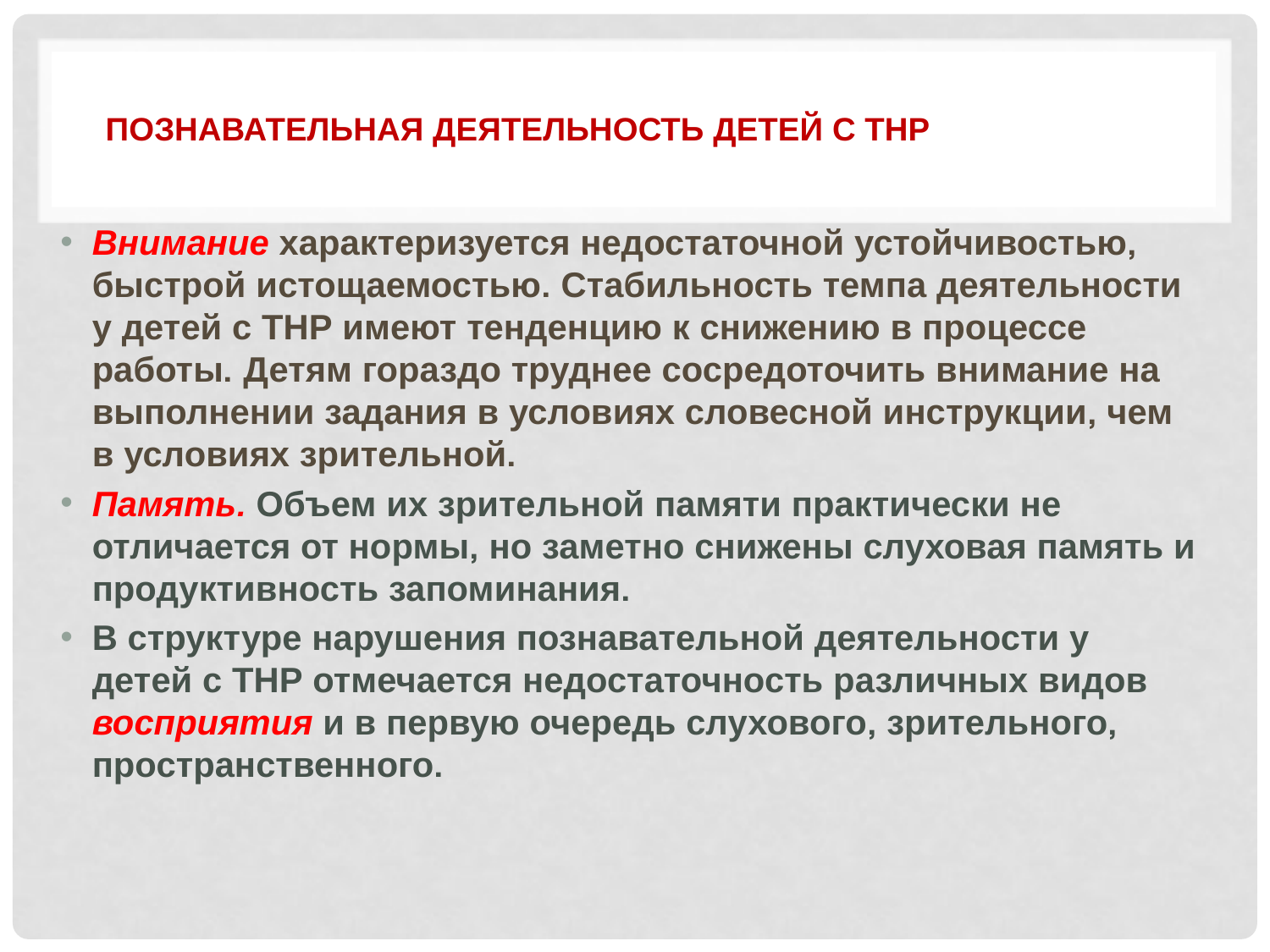

# Познавательная деятельность детей с ТНР
Внимание характеризуется недостаточной устойчивостью, быстрой истощаемостью. Стабильность темпа деятельности у детей с ТНР имеют тенденцию к снижению в процессе работы. Детям гораздо труднее сосредоточить внимание на выполнении задания в условиях словесной инструкции, чем в условиях зрительной.
Память. Объем их зрительной памяти прак­тически не отличается от нормы, но заметно сни­жены слуховая память и продуктивность запоминания.
В структуре нарушения познавательной деятельности у детей с ТНР отмечается недостаточность различных видов восприятия и в первую очередь слухового, зрительного, пространственного.